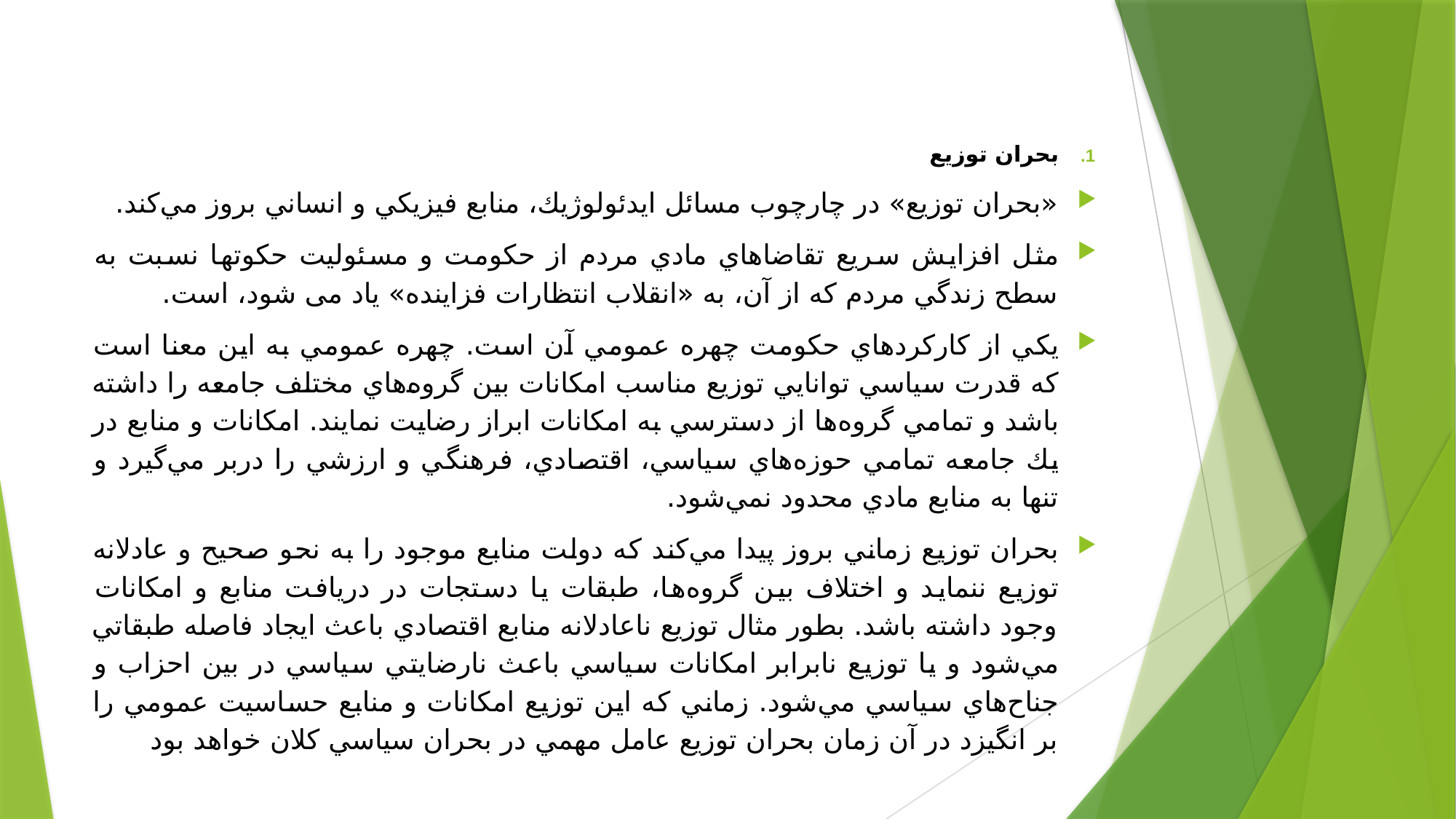

بحران توزیع
«بحران توزيع» در چارچوب مسائل ايدئولوژيك، منابع فيزيكي و انساني بروز مي‌كند.
مثل افزايش سريع تقاضاهاي مادي مردم از حكومت و مسئوليت حكوتها نسبت به سطح زندگي مردم که از آن، به «انقلاب انتظارات فزاينده» یاد می شود، است.
يكي از كاركردهاي حكومت چهره عمومي آن است. چهره عمومي به اين معنا است كه قدرت سياسي توانايي توزيع مناسب امكانات بين گروه‌هاي مختلف جامعه را داشته باشد و تمامي گروه‌ها از دسترسي به امكانات ابراز رضايت نمايند. امكانات و منابع در يك جامعه تمامي حوزه‌هاي سياسي، اقتصادي، فرهنگي و ارزشي را دربر مي‌گيرد و تنها به منابع مادي محدود نمي‌شود.
بحران توزيع زماني بروز پيدا مي‌كند كه دولت منابع موجود را به نحو صحيح و عادلانه توزيع ننمايد و اختلاف بين گروه‌ها، طبقات يا دستجات در دريافت منابع و امكانات وجود داشته باشد. بطور مثال توزيع ناعادلانه منابع اقتصادي باعث ايجاد فاصله طبقاتي مي‌شود و يا توزيع نابرابر امكانات سياسي باعث نارضايتي سياسي در بين احزاب و جناح‌هاي سياسي مي‌شود. زماني كه اين توزيع امكانات و منابع حساسيت عمومي را بر انگيزد در آن زمان بحران توزيع عامل مهمي در بحران سياسي كلان خواهد بود